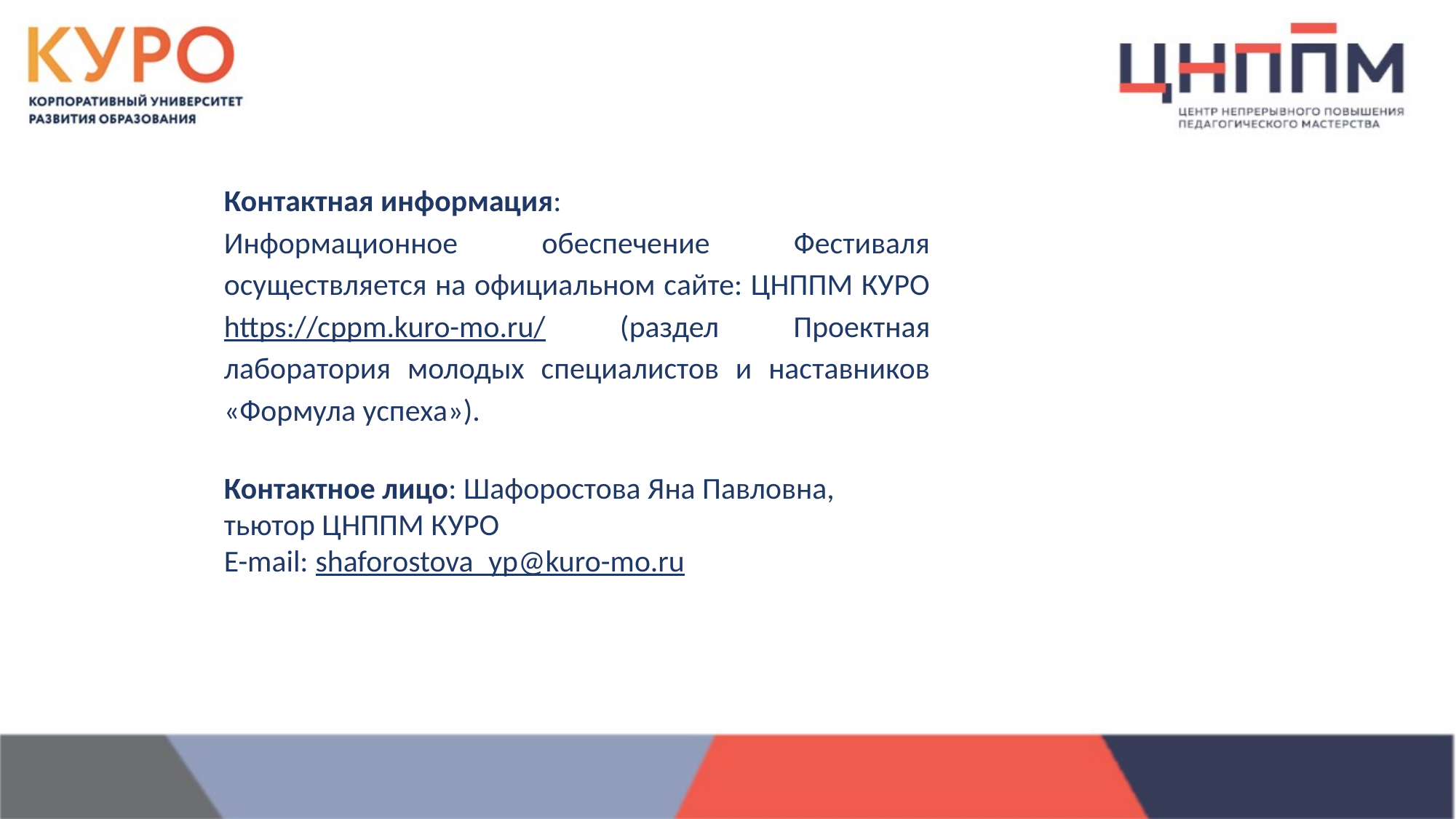

Контактная информация:
Информационное обеспечение Фестиваля осуществляется на официальном сайте: ЦНППМ КУРО https://cppm.kuro-mo.ru/ (раздел Проектная лаборатория молодых специалистов и наставников «Формула успеха»).

Контактное лицо: Шафоростова Яна Павловна, тьютор ЦНППМ КУРО
E-mail: shaforostova_yp@kuro-mo.ru